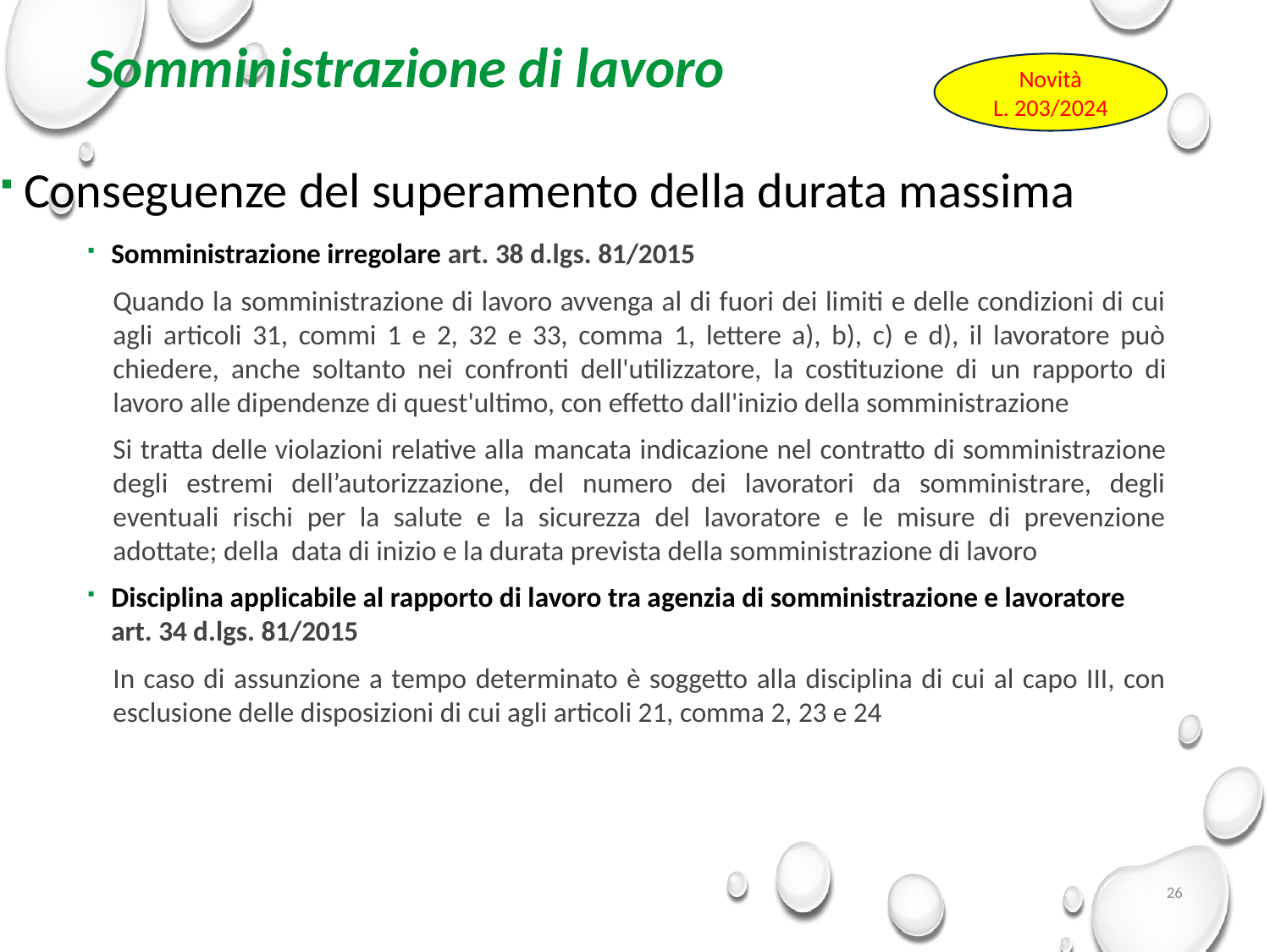

# Somministrazione di lavoro
Novità
L. 203/2024
Conseguenze del superamento della durata massima

Somministrazione irregolare art. 38 d.lgs. 81/2015
Quando la somministrazione di lavoro avvenga al di fuori dei limiti e delle condizioni di cui agli articoli 31, commi 1 e 2, 32 e 33, comma 1, lettere a), b), c) e d), il lavoratore può chiedere, anche soltanto nei confronti dell'utilizzatore, la costituzione di un rapporto di lavoro alle dipendenze di quest'ultimo, con effetto dall'inizio della somministrazione
Si tratta delle violazioni relative alla mancata indicazione nel contratto di somministrazione degli estremi dell’autorizzazione, del numero dei lavoratori da somministrare, degli eventuali rischi per la salute e la sicurezza del lavoratore e le misure di prevenzione adottate; della  data di inizio e la durata prevista della somministrazione di lavoro
Disciplina applicabile al rapporto di lavoro tra agenzia di somministrazione e lavoratore art. 34 d.lgs. 81/2015
In caso di assunzione a tempo determinato è soggetto alla disciplina di cui al capo III, con esclusione delle disposizioni di cui agli articoli 21, comma 2, 23 e 24
26